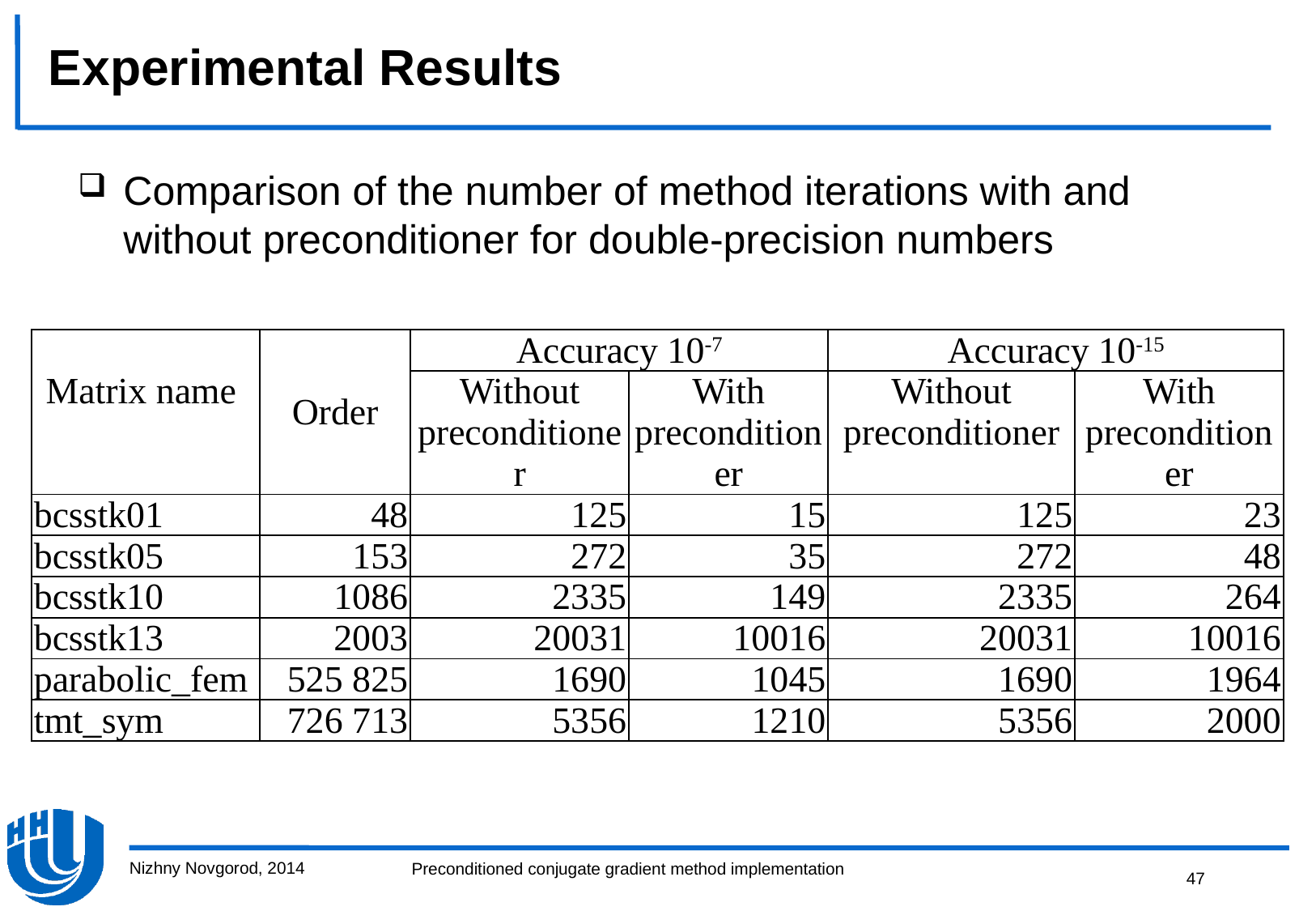

# Experimental Results
Comparison of the number of method iterations with and without preconditioner for double-precision numbers

| Matrix name | Order | Accuracy 10-7 |  | Accuracy 10-15 |  |
| --- | --- | --- | --- | --- | --- |
|  |  | Without preconditioner | With preconditioner | Without preconditioner | With preconditioner |
| bcsstk01 | 48 | 125 | 15 | 125 | 23 |
| bcsstk05 | 153 | 272 | 35 | 272 | 48 |
| bcsstk10 | 1086 | 2335 | 149 | 2335 | 264 |
| bcsstk13 | 2003 | 20031 | 10016 | 20031 | 10016 |
| parabolic\_fem | 525 825 | 1690 | 1045 | 1690 | 1964 |
| tmt\_sym | 726 713 | 5356 | 1210 | 5356 | 2000 |
Nizhny Novgorod, 2014
47
Preconditioned conjugate gradient method implementation